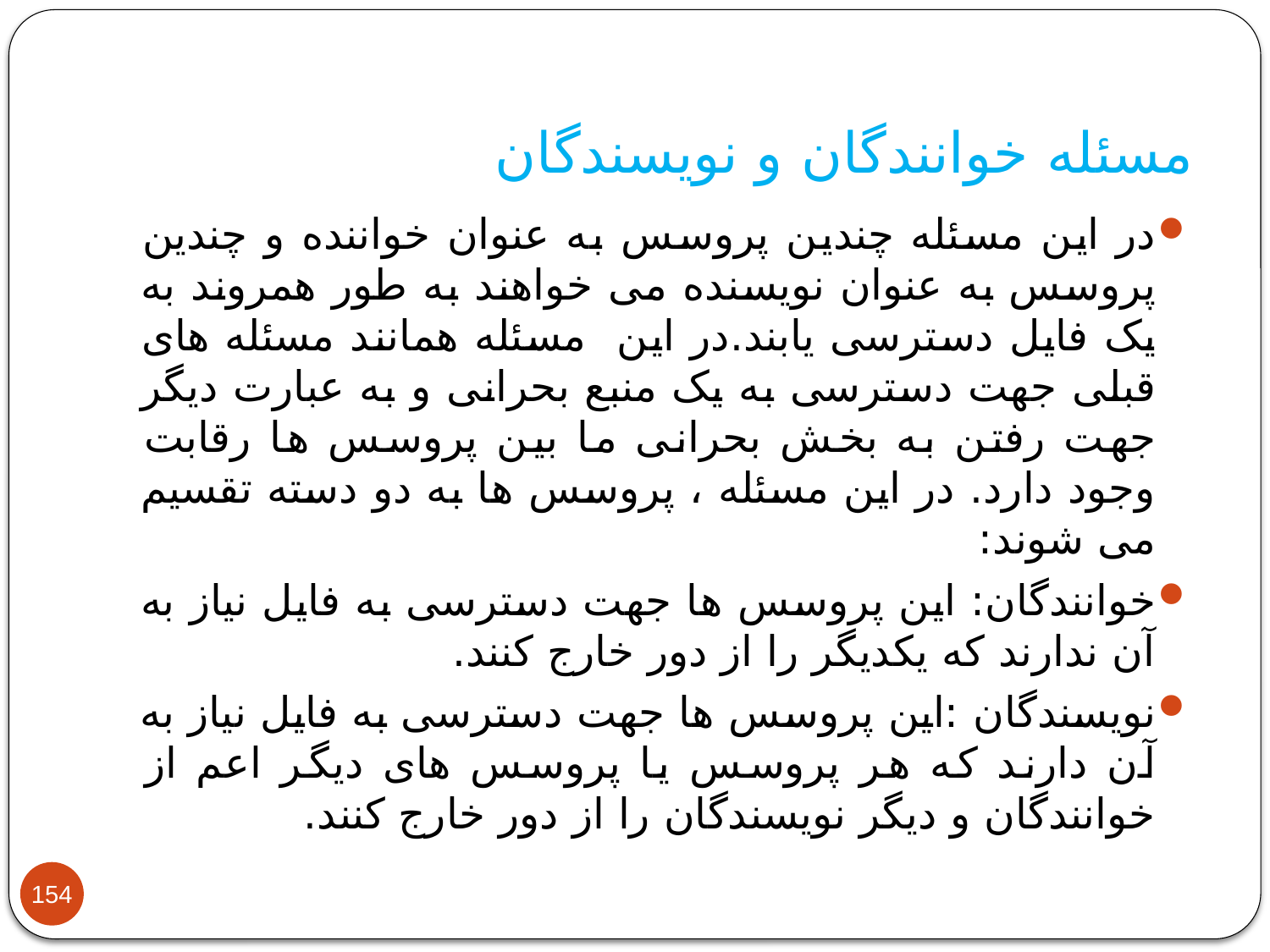

# مسئله خوانندگان و نویسندگان
در این مسئله چندین پروسس به عنوان خواننده و چندین پروسس به عنوان نویسنده می خواهند به طور همروند به یک فایل دسترسی یابند.در این  مسئله همانند مسئله های قبلی جهت دسترسی به یک منبع بحرانی و به عبارت دیگر جهت رفتن به بخش بحرانی ما بین پروسس ها رقابت وجود دارد. در این مسئله ، پروسس ها به دو دسته تقسیم می شوند:
خوانندگان: این پروسس ها جهت دسترسی به فایل نیاز به آن ندارند که یکدیگر را از دور خارج کنند.
نویسندگان :این پروسس ها جهت دسترسی به فایل نیاز به آن دارند که هر پروسس یا پروسس های دیگر اعم از خوانندگان و دیگر نویسندگان را از دور خارج کنند.
154